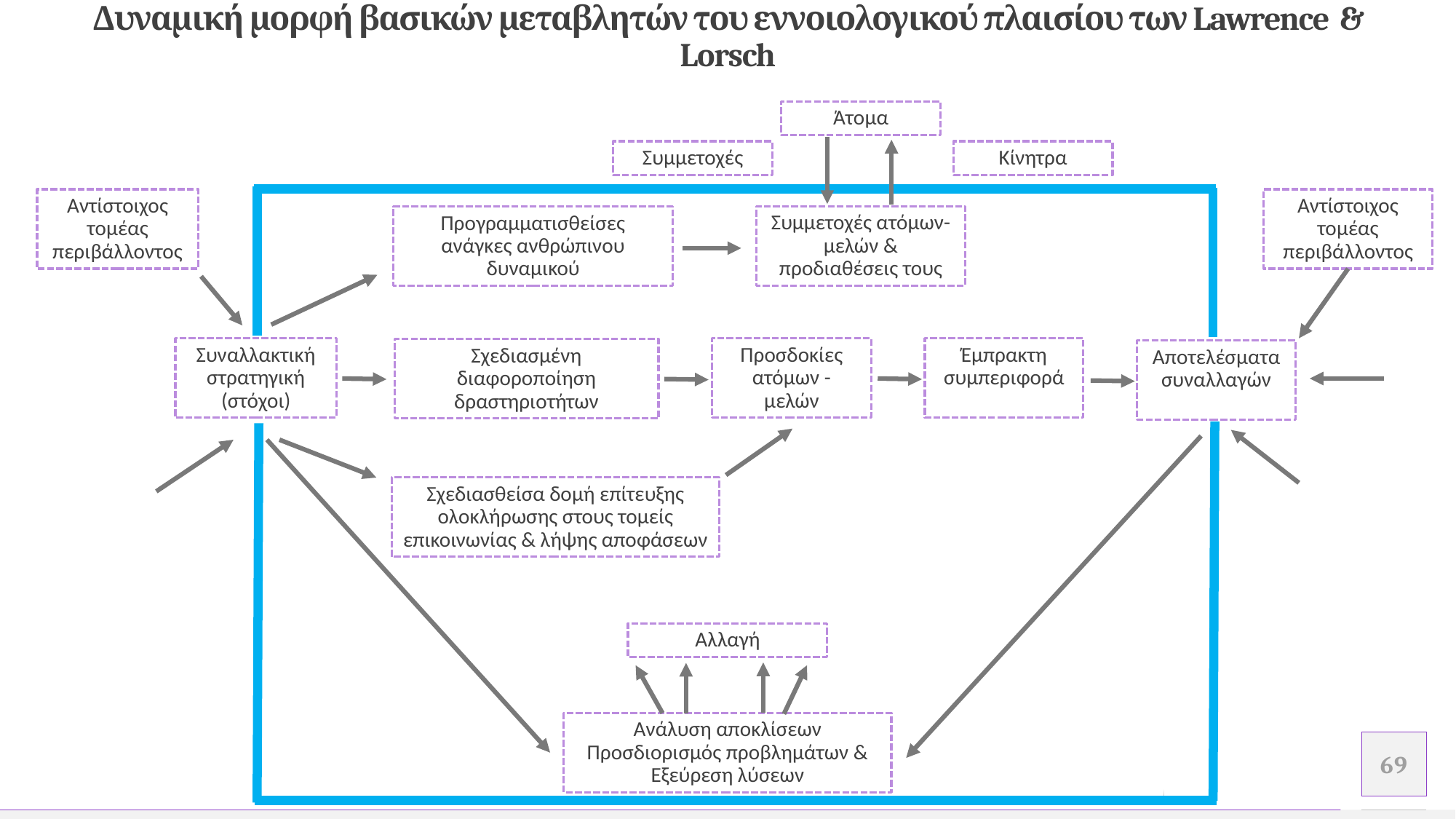

# Δυναμική μορφή βασικών μεταβλητών του εννοιολογικού πλαισίου των Lawrence  & Lorsch
Άτομα
Συμμετοχές
Κίνητρα
Αντίστοιχος τομέας περιβάλλοντος
Αντίστοιχος τομέας περιβάλλοντος
Συμμετοχές ατόμων-μελών & προδιαθέσεις τους
Προγραμματισθείσες ανάγκες ανθρώπινου δυναμικού
Έμπρακτη συμπεριφορά ….
Συναλλακτική στρατηγική (στόχοι)
Προσδοκίες ατόμων - μελών
Σχεδιασμένη διαφοροποίηση δραστηριοτήτων
Αποτελέσματα συναλλαγών ………….
Σχεδιασθείσα δομή επίτευξης ολοκλήρωσης στους τομείς επικοινωνίας & λήψης αποφάσεων
Αλλαγή
Ανάλυση αποκλίσεων Προσδιορισμός προβλημάτων & Εξεύρεση λύσεων
.
.
69
Προσθέστε υποσέλιδο